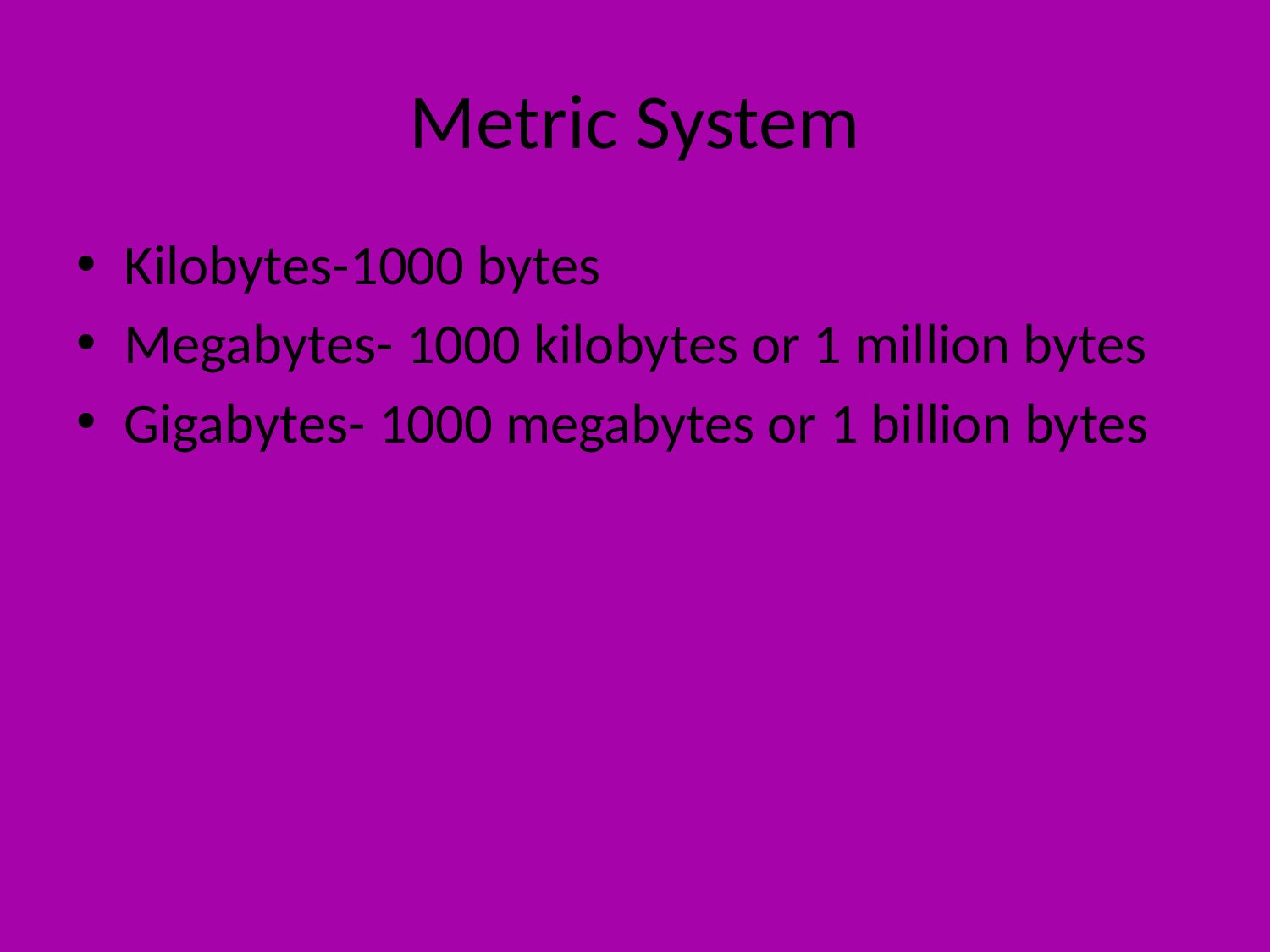

# Metric System
Kilobytes-1000 bytes
Megabytes- 1000 kilobytes or 1 million bytes
Gigabytes- 1000 megabytes or 1 billion bytes